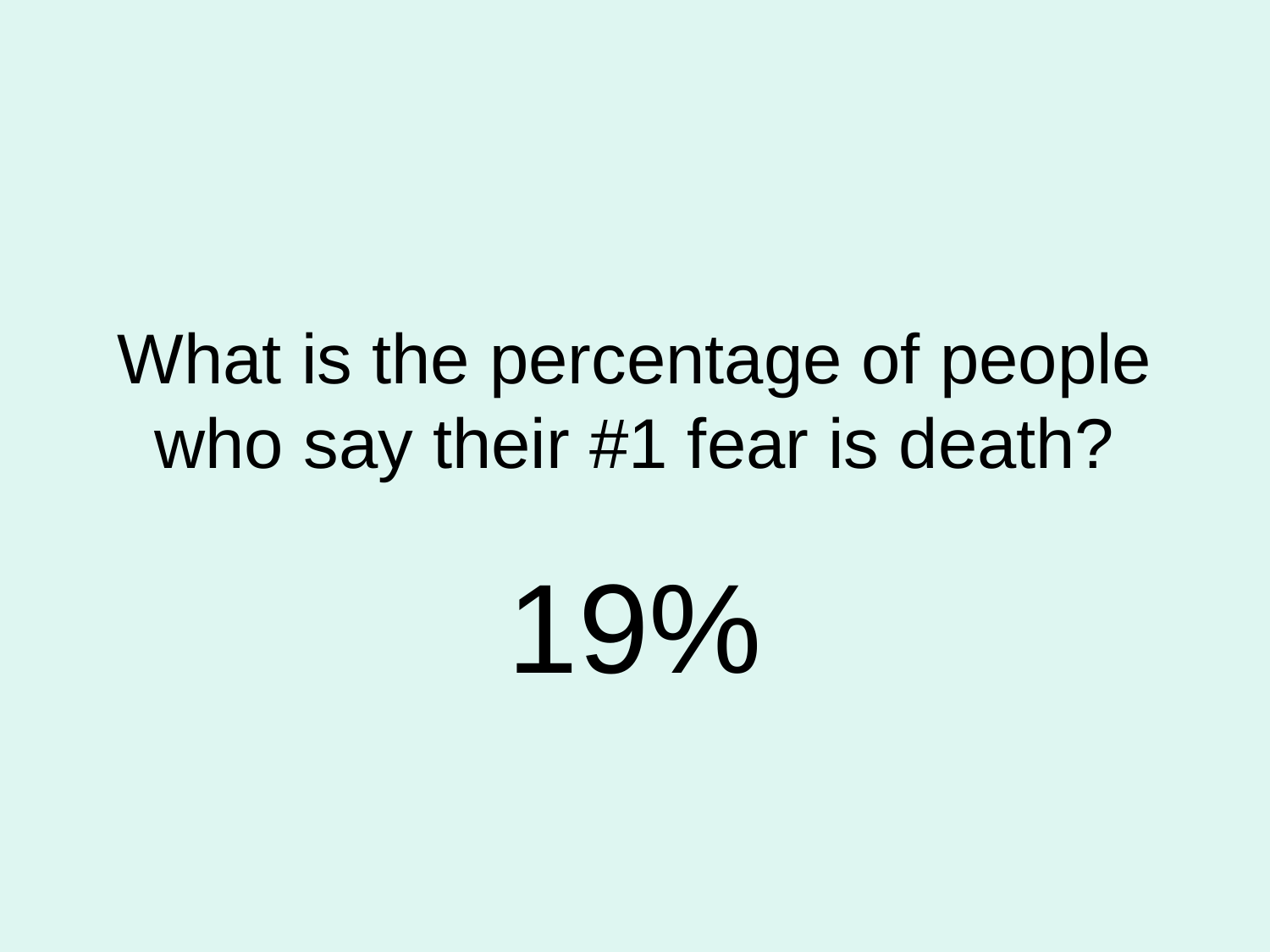

# What is the percentage of people who say their #1 fear is death?
19%